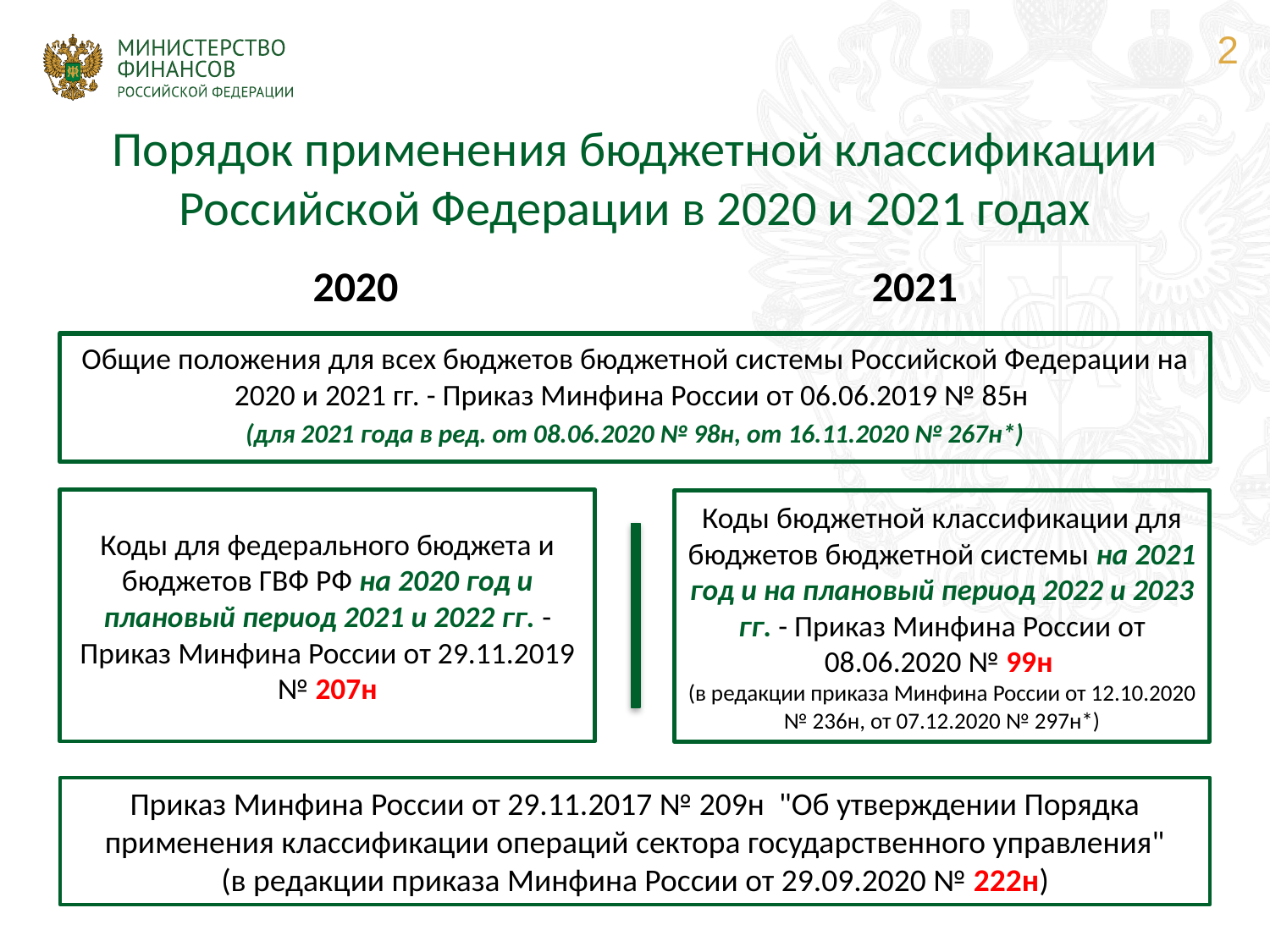

2
# Порядок применения бюджетной классификации Российской Федерации в 2020 и 2021 годах
2020
2021
Общие положения для всех бюджетов бюджетной системы Российской Федерации на 2020 и 2021 гг. - Приказ Минфина России от 06.06.2019 № 85н
(для 2021 года в ред. от 08.06.2020 № 98н, от 16.11.2020 № 267н*)
Коды для федерального бюджета и бюджетов ГВФ РФ на 2020 год и плановый период 2021 и 2022 гг. - Приказ Минфина России от 29.11.2019 № 207н
Коды бюджетной классификации для бюджетов бюджетной системы на 2021 год и на плановый период 2022 и 2023 гг. - Приказ Минфина России от 08.06.2020 № 99н
(в редакции приказа Минфина России от 12.10.2020 № 236н, от 07.12.2020 № 297н*)

Приказ Минфина России от 29.11.2017 № 209н  "Об утверждении Порядка применения классификации операций сектора государственного управления"
(в редакции приказа Минфина России от 29.09.2020 № 222н)